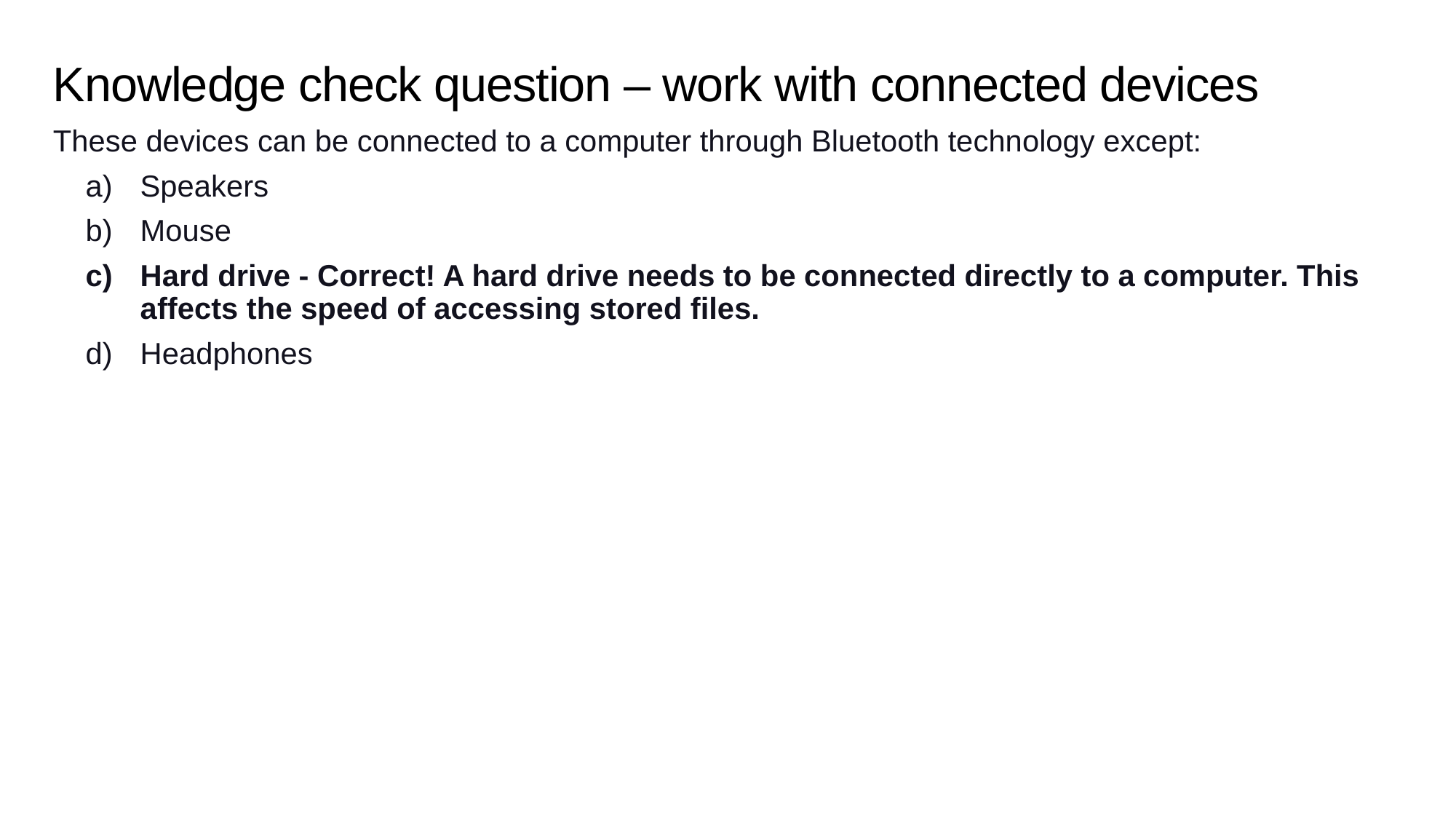

# Knowledge check question – work with connected devices
These devices can be connected to a computer through Bluetooth technology except:
Speakers
Mouse
Hard drive - Correct! A hard drive needs to be connected directly to a computer. This affects the speed of accessing stored files.
Headphones